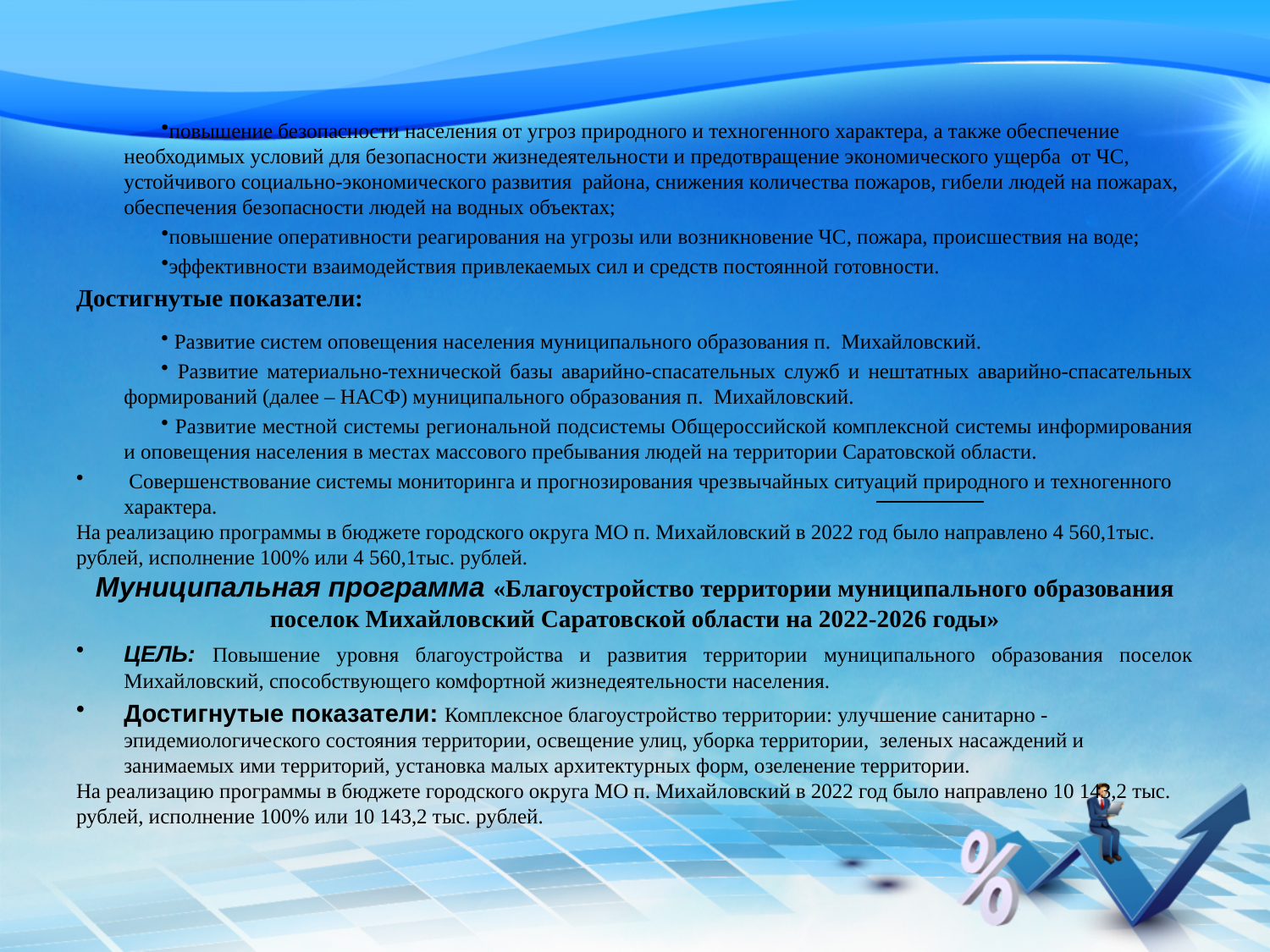

повышение безопасности населения от угроз природного и техногенного характера, а также обеспечение необходимых условий для безопасности жизнедеятельности и предотвращение экономического ущерба  от ЧС, устойчивого социально-экономического развития  района, снижения количества пожаров, гибели людей на пожарах, обеспечения безопасности людей на водных объектах;
повышение оперативности реагирования на угрозы или возникновение ЧС, пожара, происшествия на воде;
эффективности взаимодействия привлекаемых сил и средств постоянной готовности.
Достигнутые показатели:
 Развитие систем оповещения населения муниципального образования п.  Михайловский.
 Развитие материально-технической базы аварийно-спасательных служб и нештатных аварийно-спасательных формирований (далее – НАСФ) муниципального образования п.  Михайловский.
 Развитие местной системы региональной подсистемы Общероссийской комплексной системы информирования и оповещения населения в местах массового пребывания людей на территории Саратовской области.
 Совершенствование системы мониторинга и прогнозирования чрезвычайных ситуаций природного и техногенного характера.
На реализацию программы в бюджете городского округа МО п. Михайловский в 2022 год было направлено 4 560,1тыс. рублей, исполнение 100% или 4 560,1тыс. рублей.
Муниципальная программа «Благоустройство территории муниципального образования поселок Михайловский Саратовской области на 2022-2026 годы»
ЦЕЛЬ: Повышение уровня благоустройства и развития территории муниципального образования поселок Михайловский, способствующего комфортной жизнедеятельности населения.
Достигнутые показатели: Комплексное благоустройство территории: улучшение санитарно - эпидемиологического состояния территории, освещение улиц, уборка территории,  зеленых насаждений и занимаемых ими территорий, установка малых архитектурных форм, озеленение территории.
На реализацию программы в бюджете городского округа МО п. Михайловский в 2022 год было направлено 10 143,2 тыс. рублей, исполнение 100% или 10 143,2 тыс. рублей.

|  |
| --- |